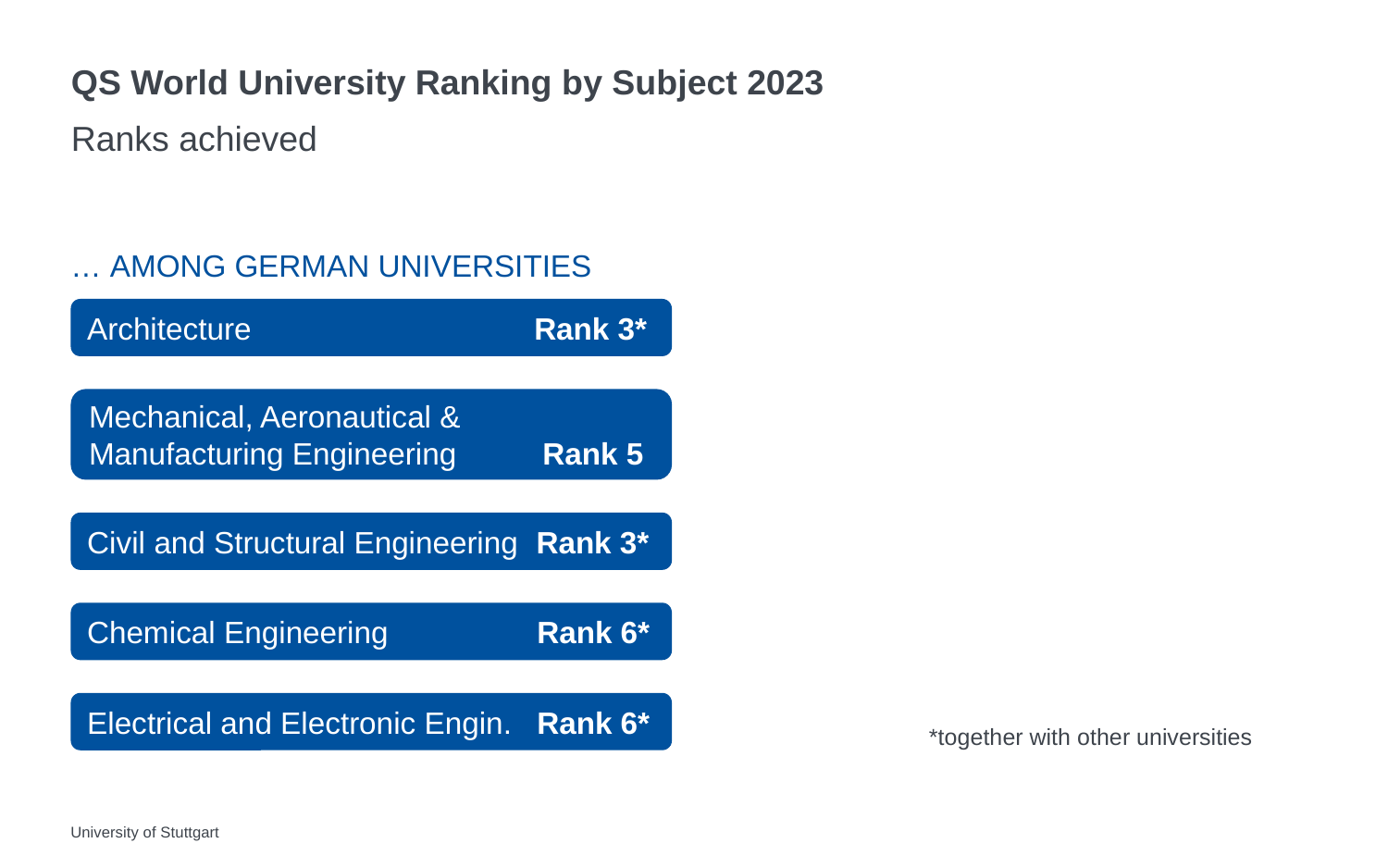

# QS World University Ranking by Subject 2023
Ranks achieved
… among German universities
Architecture                                 Rank 3*
Mechanical, Aeronautical & Manufacturing Engineering          Rank 5
Civil and Structural Engineering  Rank 3*
Chemical Engineering 	Rank 6*
Electrical and Electronic Engin. 	Rank 6*
*together with other universities
University of Stuttgart